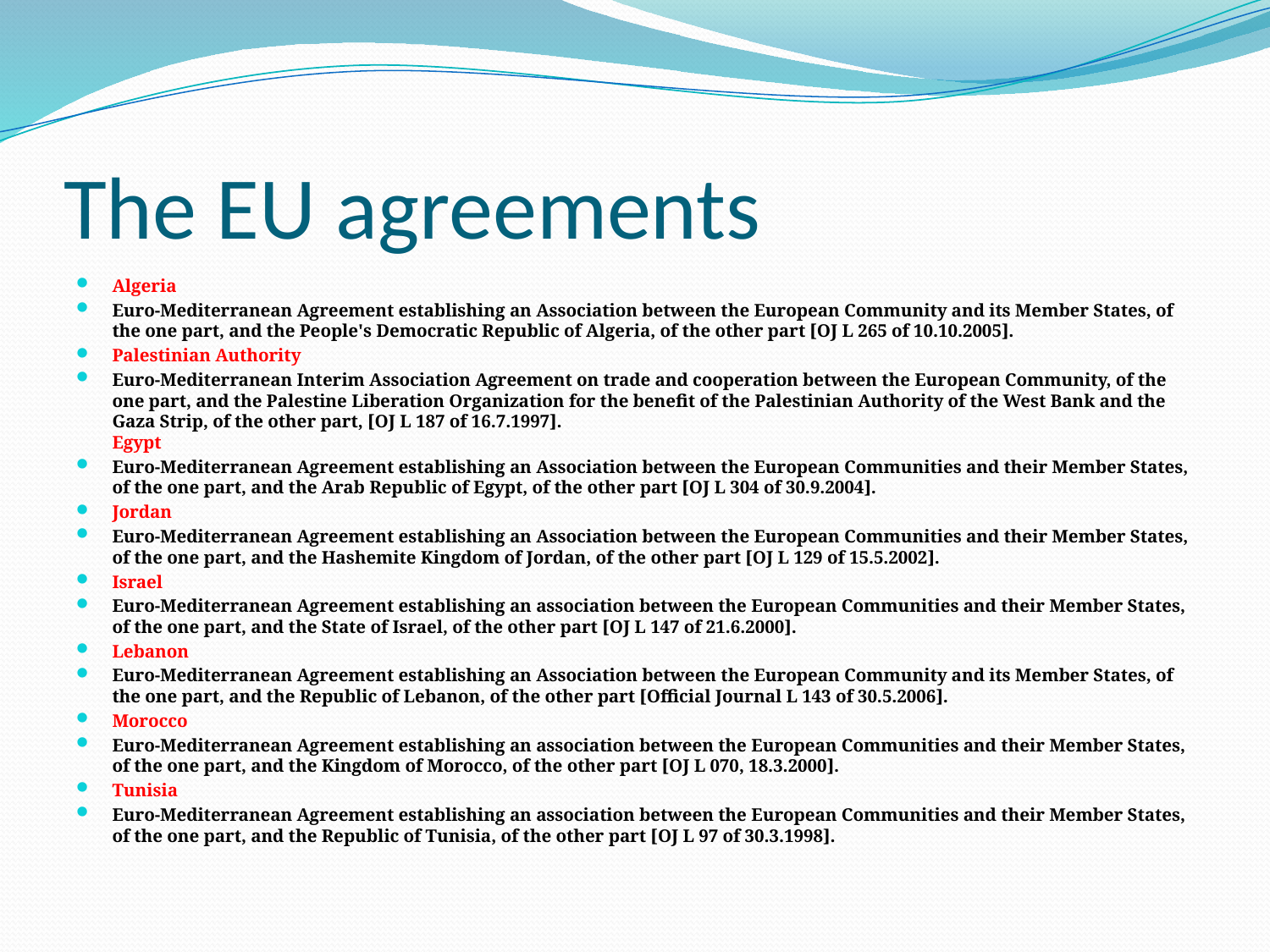

# The EU agreements
Algeria
Euro-Mediterranean Agreement establishing an Association between the European Community and its Member States, of the one part, and the People's Democratic Republic of Algeria, of the other part [OJ L 265 of 10.10.2005].
Palestinian Authority
Euro-Mediterranean Interim Association Agreement on trade and cooperation between the European Community, of the one part, and the Palestine Liberation Organization for the benefit of the Palestinian Authority of the West Bank and the Gaza Strip, of the other part, [OJ L 187 of 16.7.1997].
Egypt
Euro-Mediterranean Agreement establishing an Association between the European Communities and their Member States, of the one part, and the Arab Republic of Egypt, of the other part [OJ L 304 of 30.9.2004].
Jordan
Euro-Mediterranean Agreement establishing an Association between the European Communities and their Member States, of the one part, and the Hashemite Kingdom of Jordan, of the other part [OJ L 129 of 15.5.2002].
Israel
Euro-Mediterranean Agreement establishing an association between the European Communities and their Member States, of the one part, and the State of Israel, of the other part [OJ L 147 of 21.6.2000].
Lebanon
Euro-Mediterranean Agreement establishing an Association between the European Community and its Member States, of the one part, and the Republic of Lebanon, of the other part [Official Journal L 143 of 30.5.2006].
Morocco
Euro-Mediterranean Agreement establishing an association between the European Communities and their Member States, of the one part, and the Kingdom of Morocco, of the other part [OJ L 070, 18.3.2000].
Tunisia
Euro-Mediterranean Agreement establishing an association between the European Communities and their Member States, of the one part, and the Republic of Tunisia, of the other part [OJ L 97 of 30.3.1998].